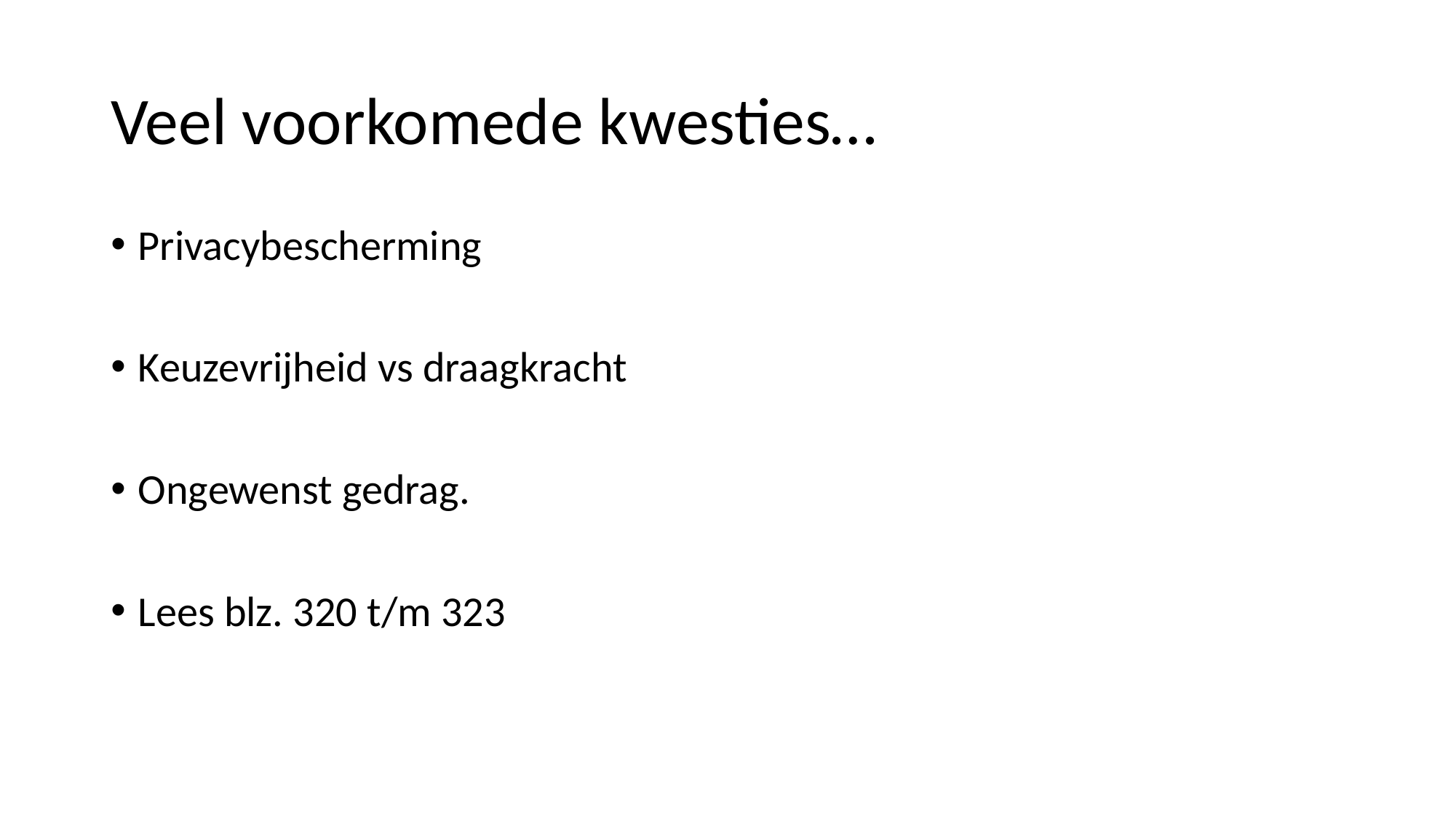

# Veel voorkomede kwesties…
Privacybescherming

Keuzevrijheid vs draagkracht

Ongewenst gedrag.

Lees blz. 320 t/m 323